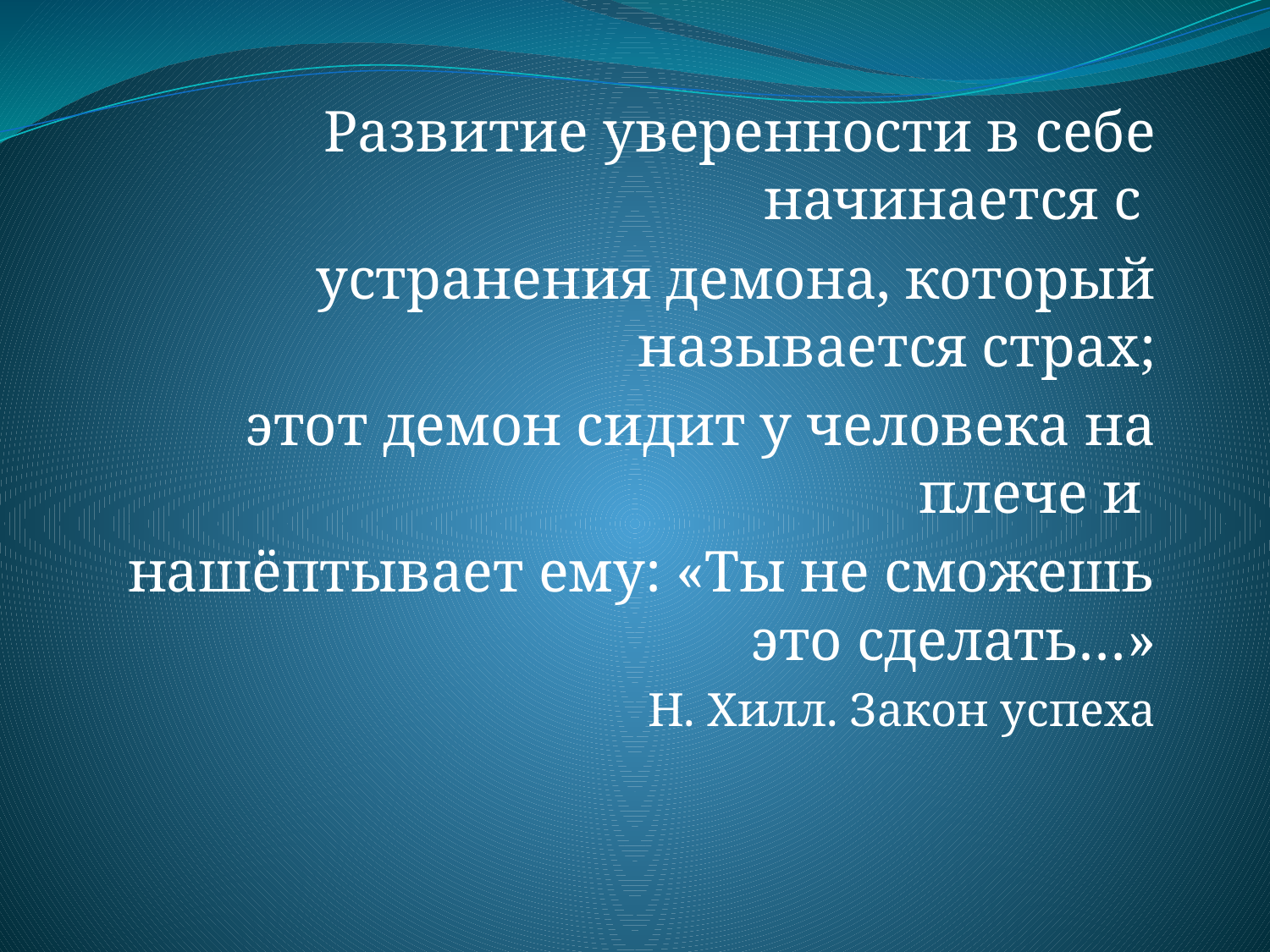

Развитие уверенности в себе начинается с
устранения демона, который называется страх;
этот демон сидит у человека на плече и
нашёптывает ему: «Ты не сможешь это сделать…»
Н. Хилл. Закон успеха